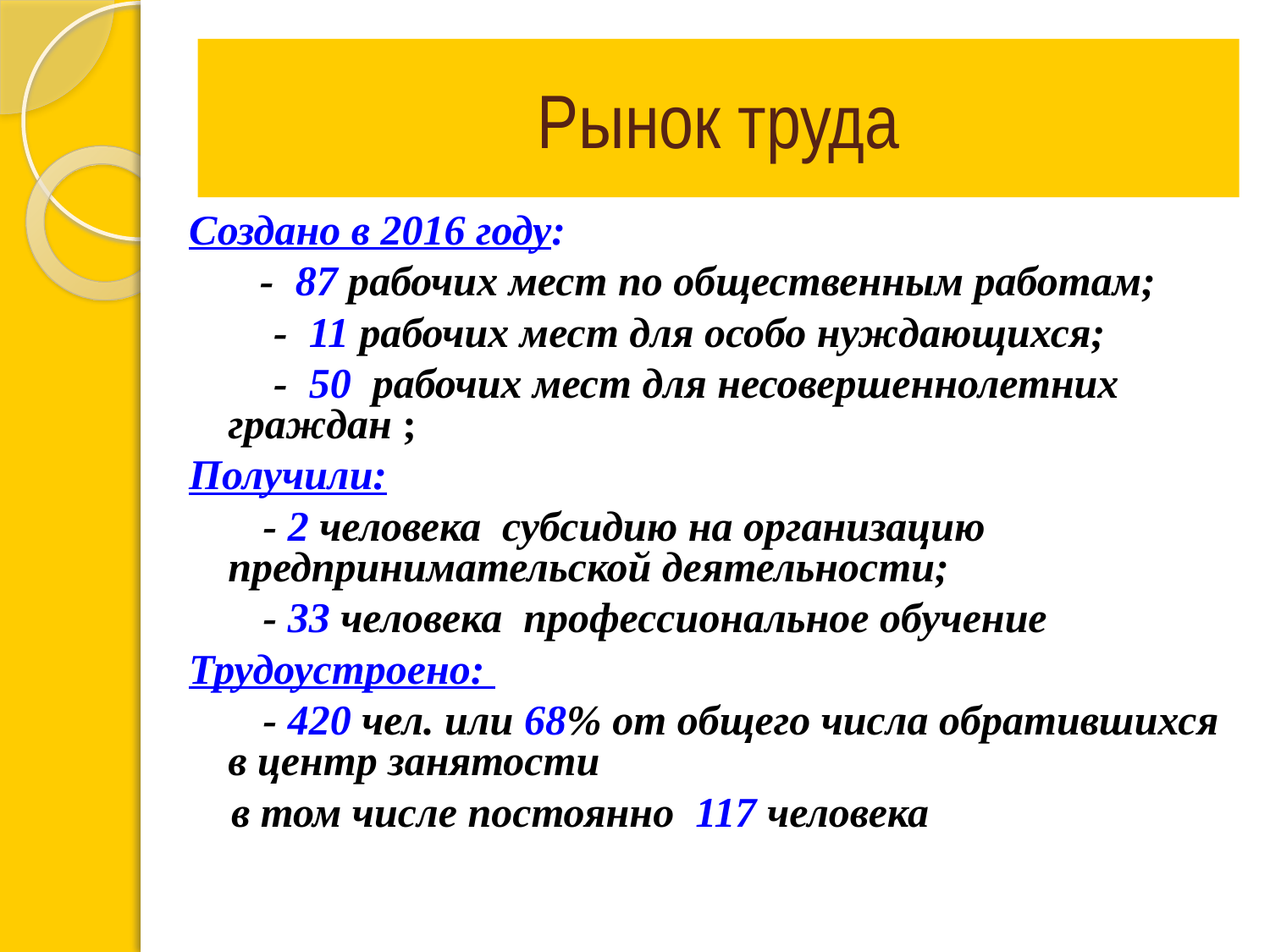

Рынок труда
Создано в 2016 году:
	   -  87 рабочих мест по общественным работам;
        -  11 рабочих мест для особо нуждающихся;
        -  50  рабочих мест для несовершеннолетних граждан ;
Получили:
       - 2 человека  субсидию на организацию предпринимательской деятельности;
       - 33 человека  профессиональное обучение
Трудоустроено:
       - 420 чел. или 68% от общего числа обратившихся в центр занятости
    в том числе постоянно  117 человека